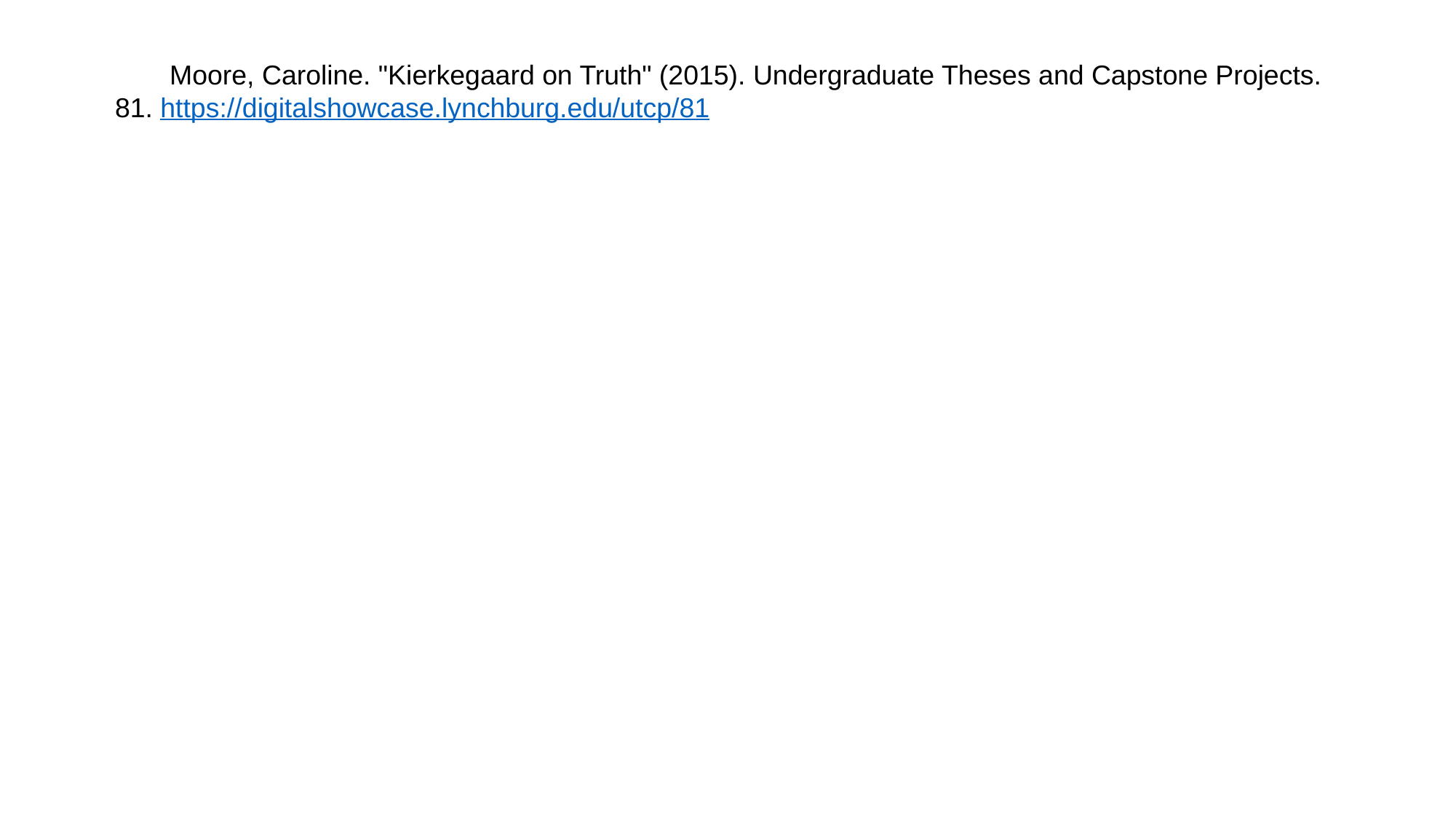

Moore, Caroline. "Kierkegaard on Truth" (2015). Undergraduate Theses and Capstone Projects. 81. https://digitalshowcase.lynchburg.edu/utcp/81